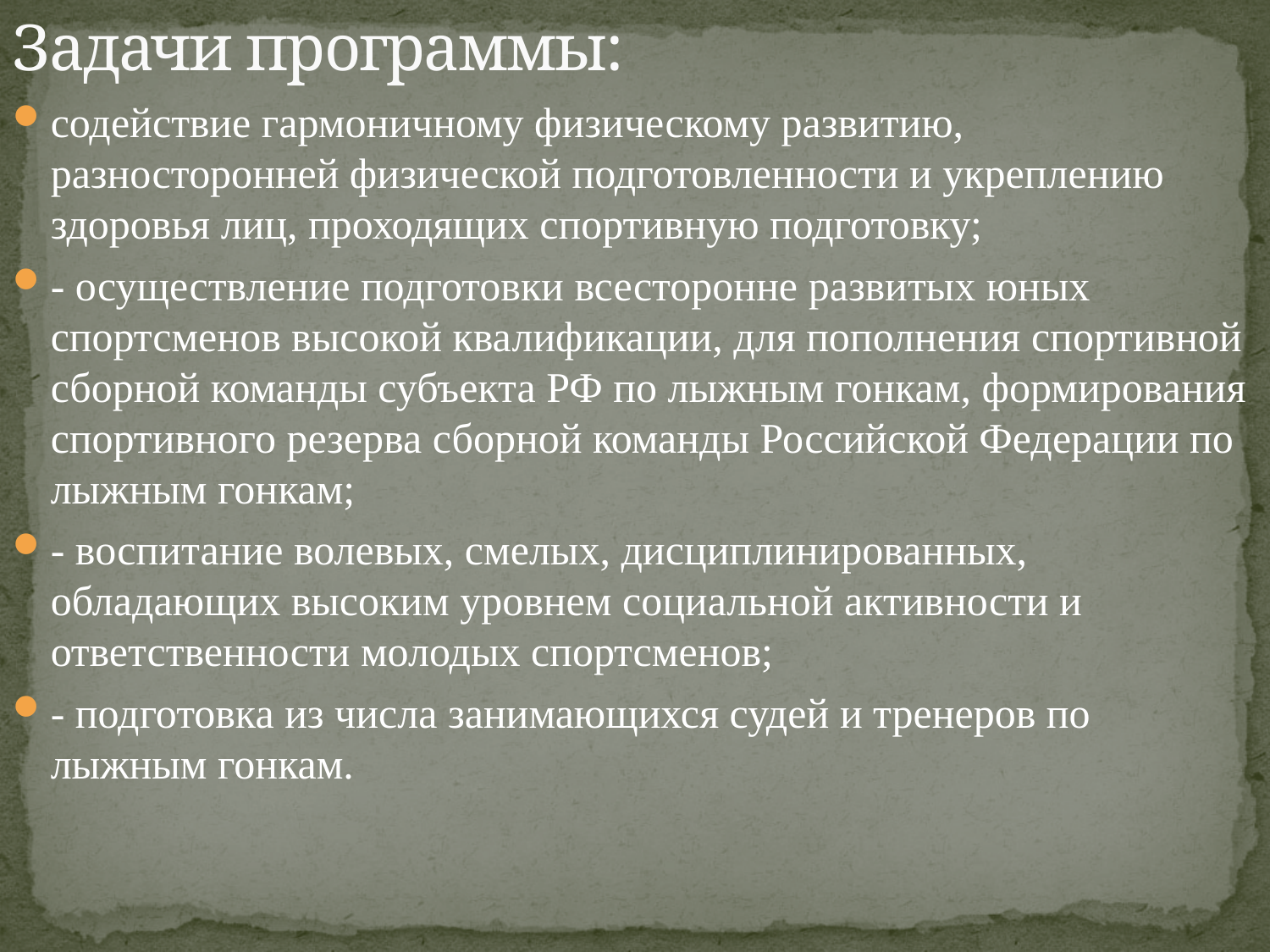

# Задачи программы:
содействие гармоничному физическому развитию, разносторонней физической подготовленности и укреплению здоровья лиц, проходящих спортивную подготовку;
- осуществление подготовки всесторонне развитых юных спортсменов высокой квалификации, для пополнения спортивной сборной команды субъекта РФ по лыжным гонкам, формирования спортивного резерва сборной команды Российской Федерации по лыжным гонкам;
- воспитание волевых, смелых, дисциплинированных, обладающих высоким уровнем социальной активности и ответственности молодых спортсменов;
- подготовка из числа занимающихся судей и тренеров по лыжным гонкам.